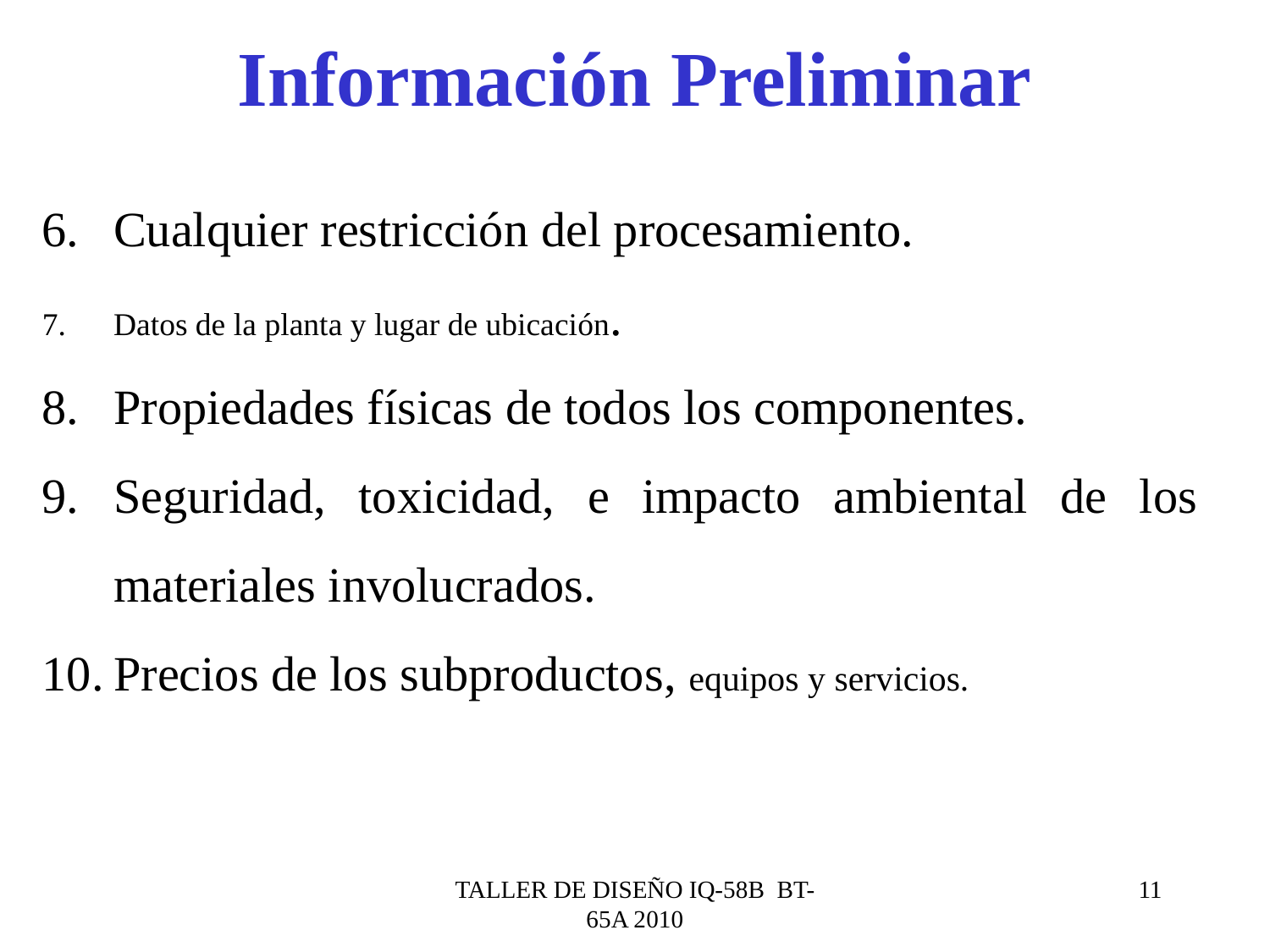

# Información Preliminar
Cualquier restricción del procesamiento.
Datos de la planta y lugar de ubicación.
Propiedades físicas de todos los componentes.
Seguridad, toxicidad, e impacto ambiental de los materiales involucrados.
Precios de los subproductos, equipos y servicios.
TALLER DE DISEÑO IQ-58B  BT-65A 2010
11